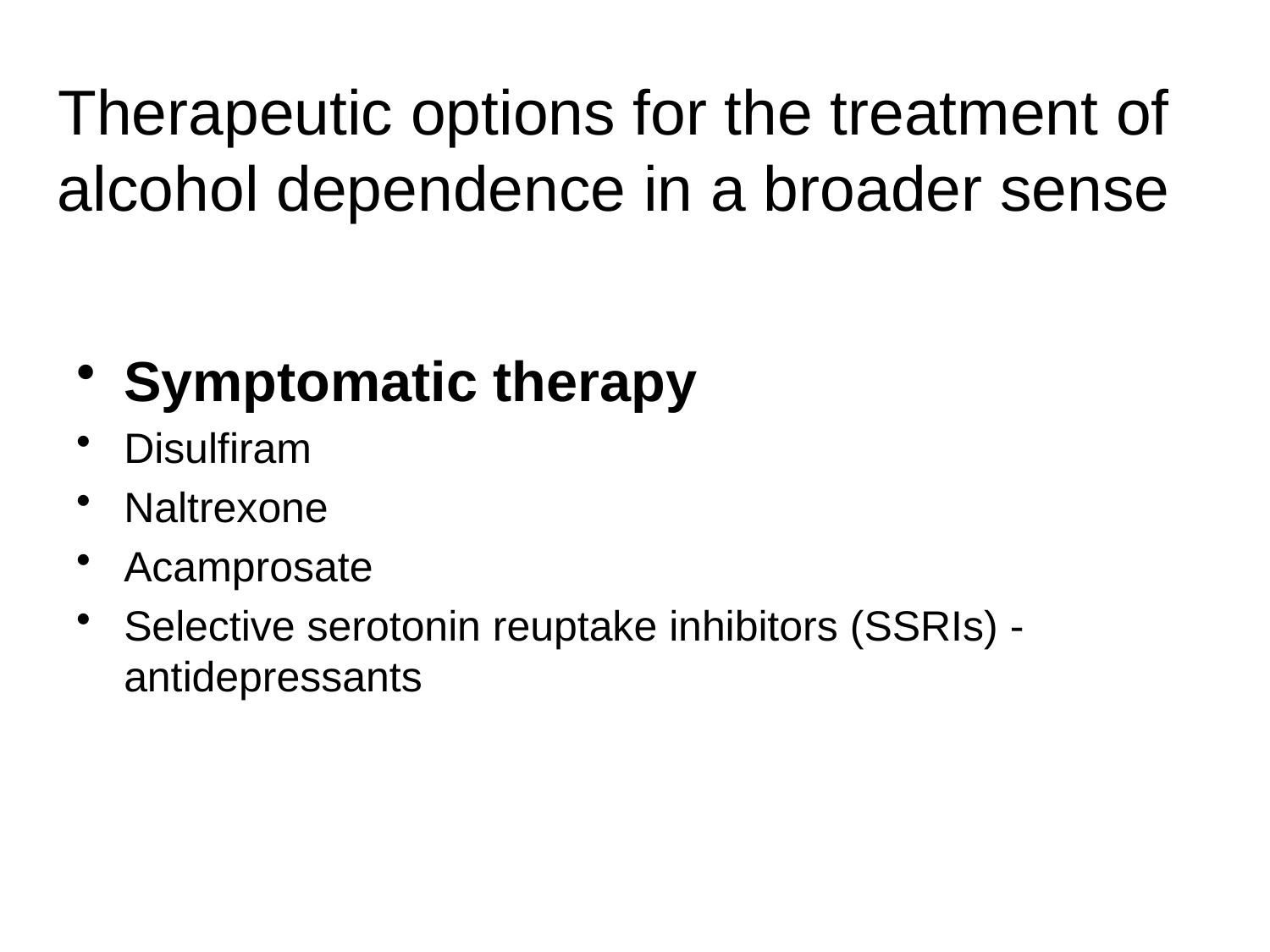

# Therapeutic options for the treatment of alcohol dependence in a broader sense
Symptomatic therapy
Disulfiram
Naltrexone
Acamprosate
Selective serotonin reuptake inhibitors (SSRIs) - antidepressants